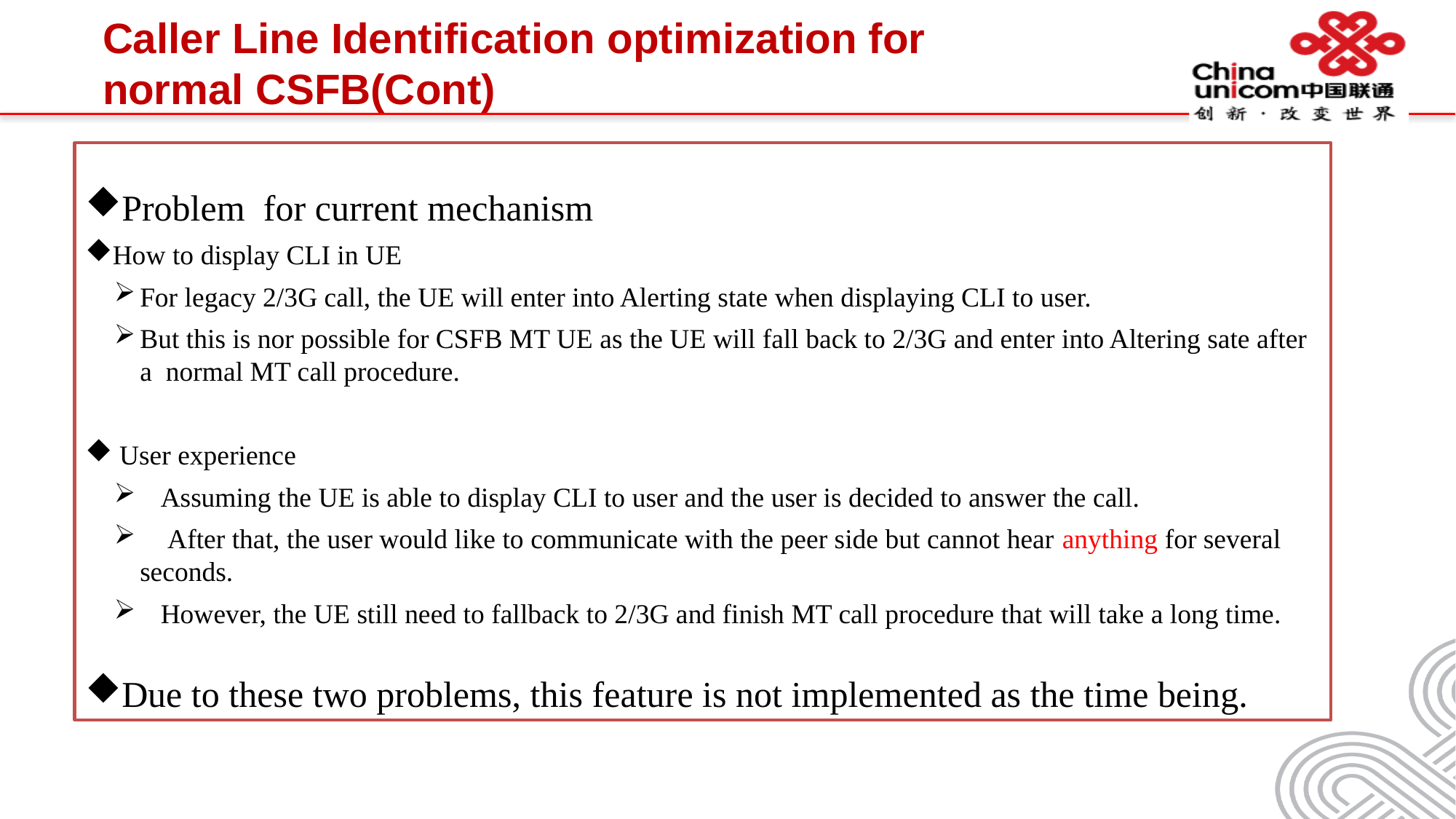

# Caller Line Identification optimization for normal CSFB(Cont)

Problem  for current mechanism
How to display CLI in UE
For legacy 2/3G call, the UE will enter into Alerting state when displaying CLI to user.
But this is nor possible for CSFB MT UE as the UE will fall back to 2/3G and enter into Altering sate after a  normal MT call procedure.

 User experience
   Assuming the UE is able to display CLI to user and the user is decided to answer the call.
    After that, the user would like to communicate with the peer side but cannot hear anything for several seconds.
   However, the UE still need to fallback to 2/3G and finish MT call procedure that will take a long time.

Due to these two problems, this feature is not implemented as the time being.